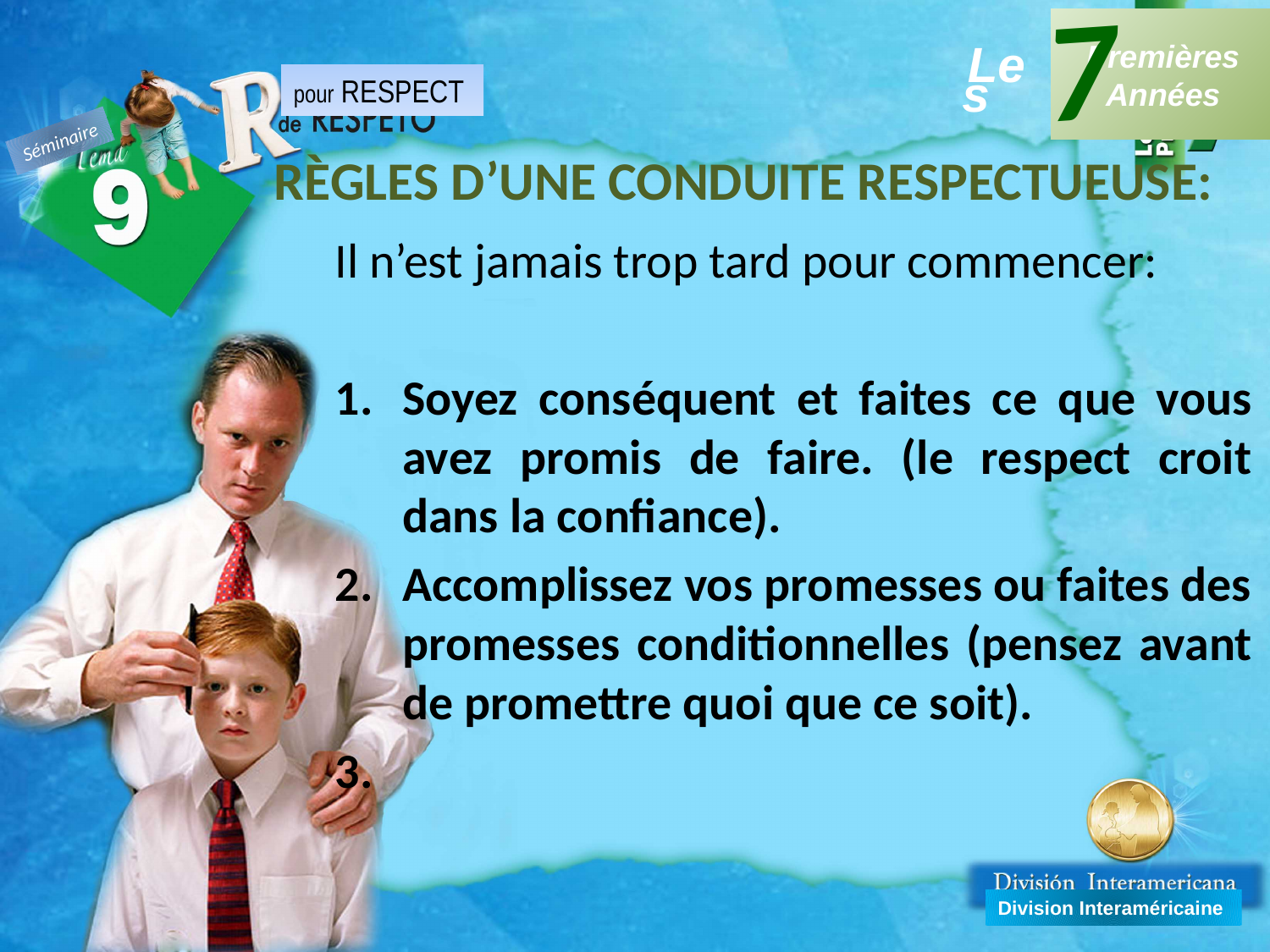

# RÈGLES D’UNE CONDUITE RESPECTUEUSE:
Il n’est jamais trop tard pour commencer:

Soyez conséquent et faites ce que vous avez promis de faire. (le respect croit dans la confiance).
Accomplissez vos promesses ou faites des promesses conditionnelles (pensez avant de promettre quoi que ce soit).